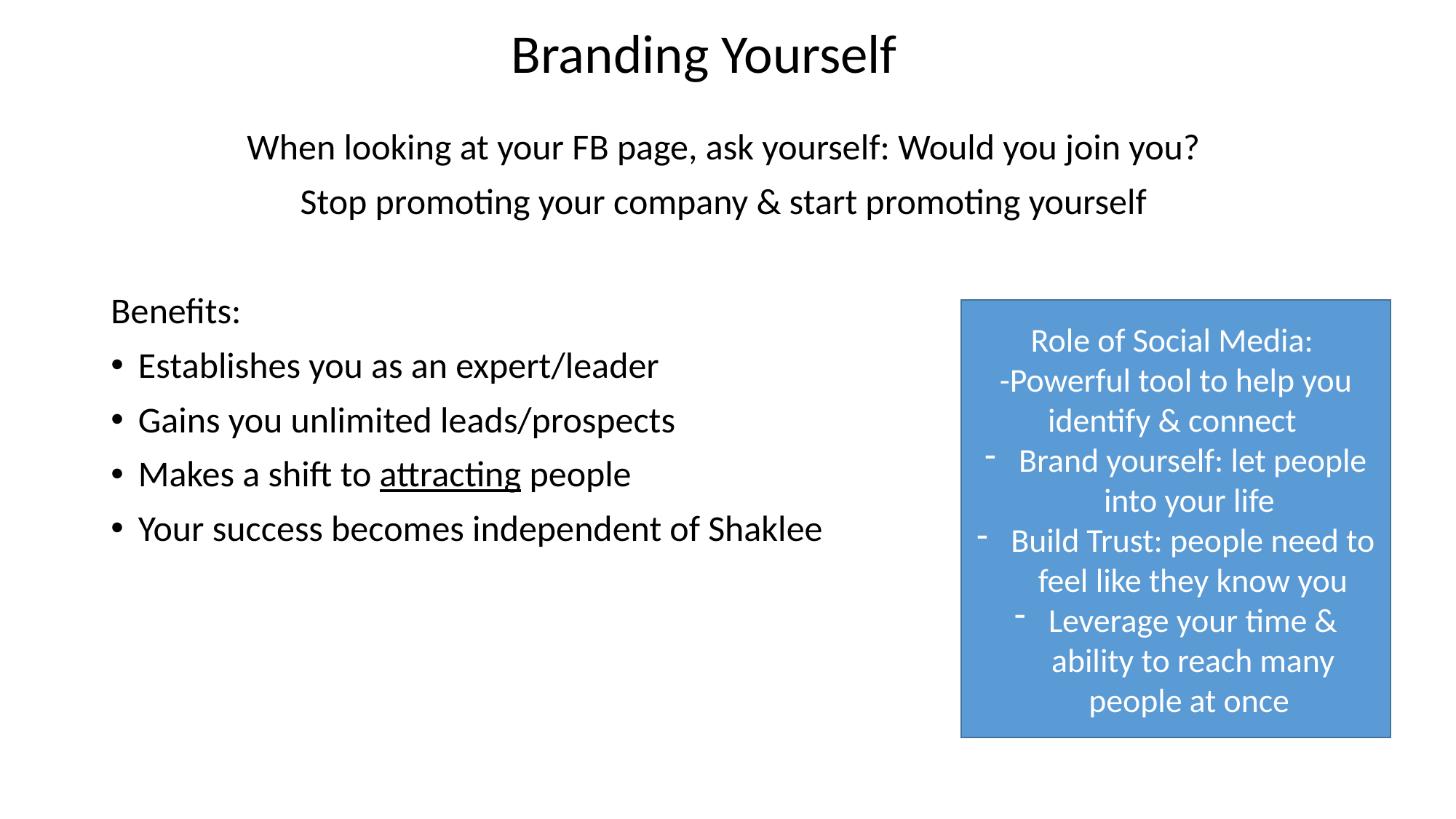

# Branding Yourself
When looking at your FB page, ask yourself: Would you join you?
Stop promoting your company & start promoting yourself

Benefits:
Establishes you as an expert/leader
Gains you unlimited leads/prospects
Makes a shift to attracting people
Your success becomes independent of Shaklee
Role of Social Media:
-Powerful tool to help you identify & connect
Brand yourself: let people into your life
Build Trust: people need to feel like they know you
Leverage your time & ability to reach many people at once